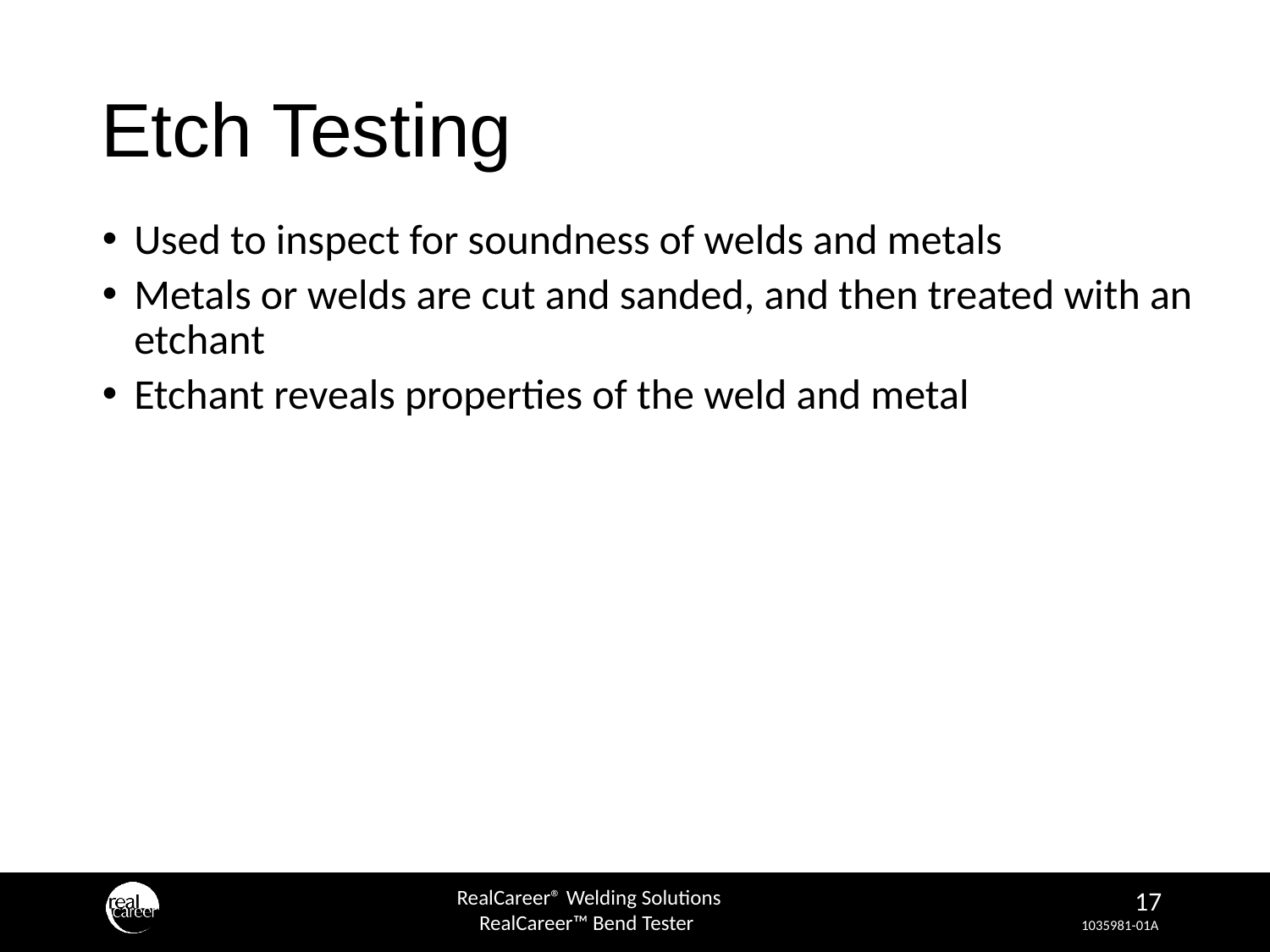

# Etch Testing
Used to inspect for soundness of welds and metals
Metals or welds are cut and sanded, and then treated with an etchant
Etchant reveals properties of the weld and metal